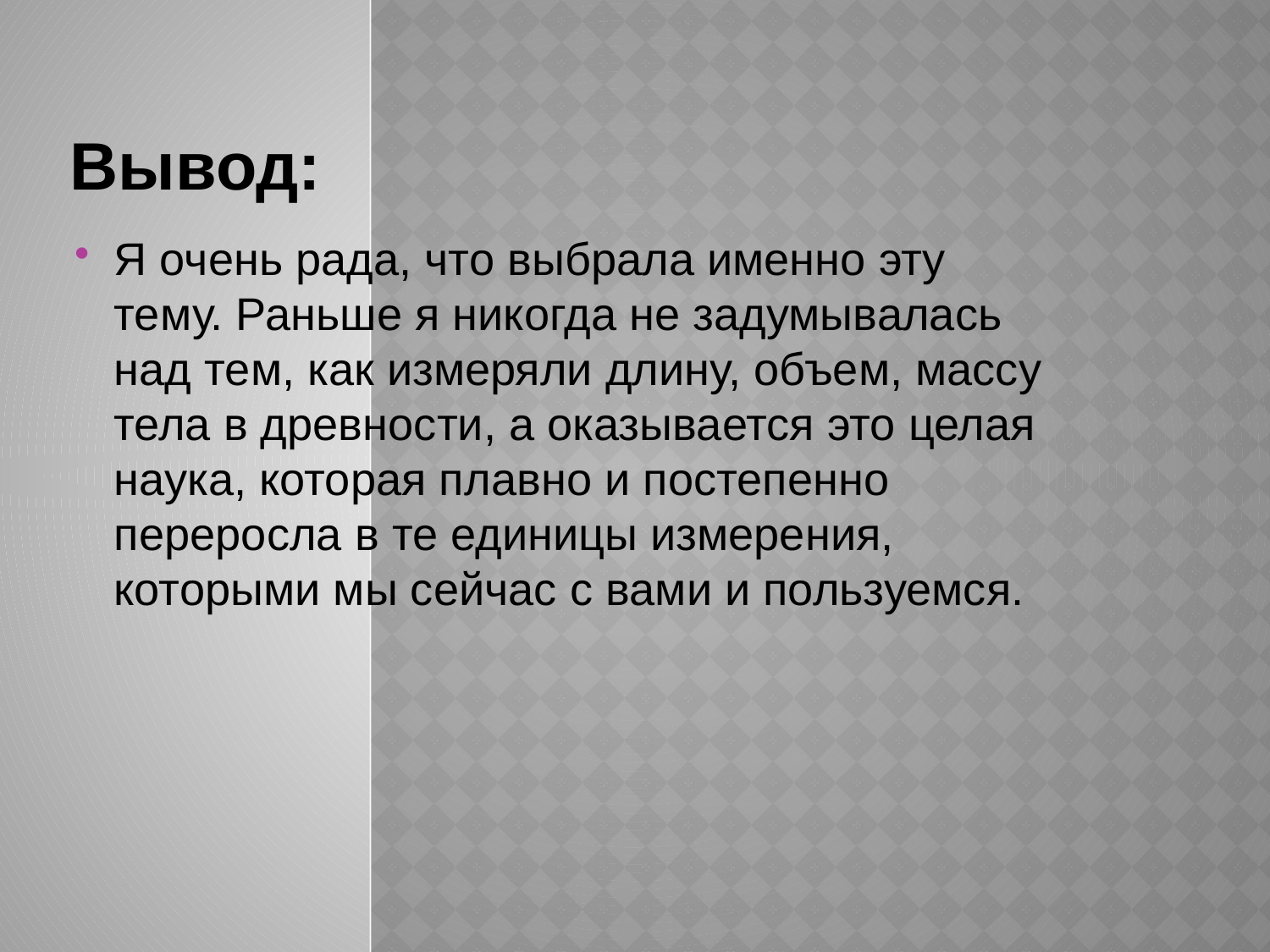

Вывод:
Я очень рада, что выбрала именно эту тему. Раньше я никогда не задумывалась над тем, как измеряли длину, объем, массу тела в древности, а оказывается это целая наука, которая плавно и постепенно переросла в те единицы измерения, которыми мы сейчас с вами и пользуемся.